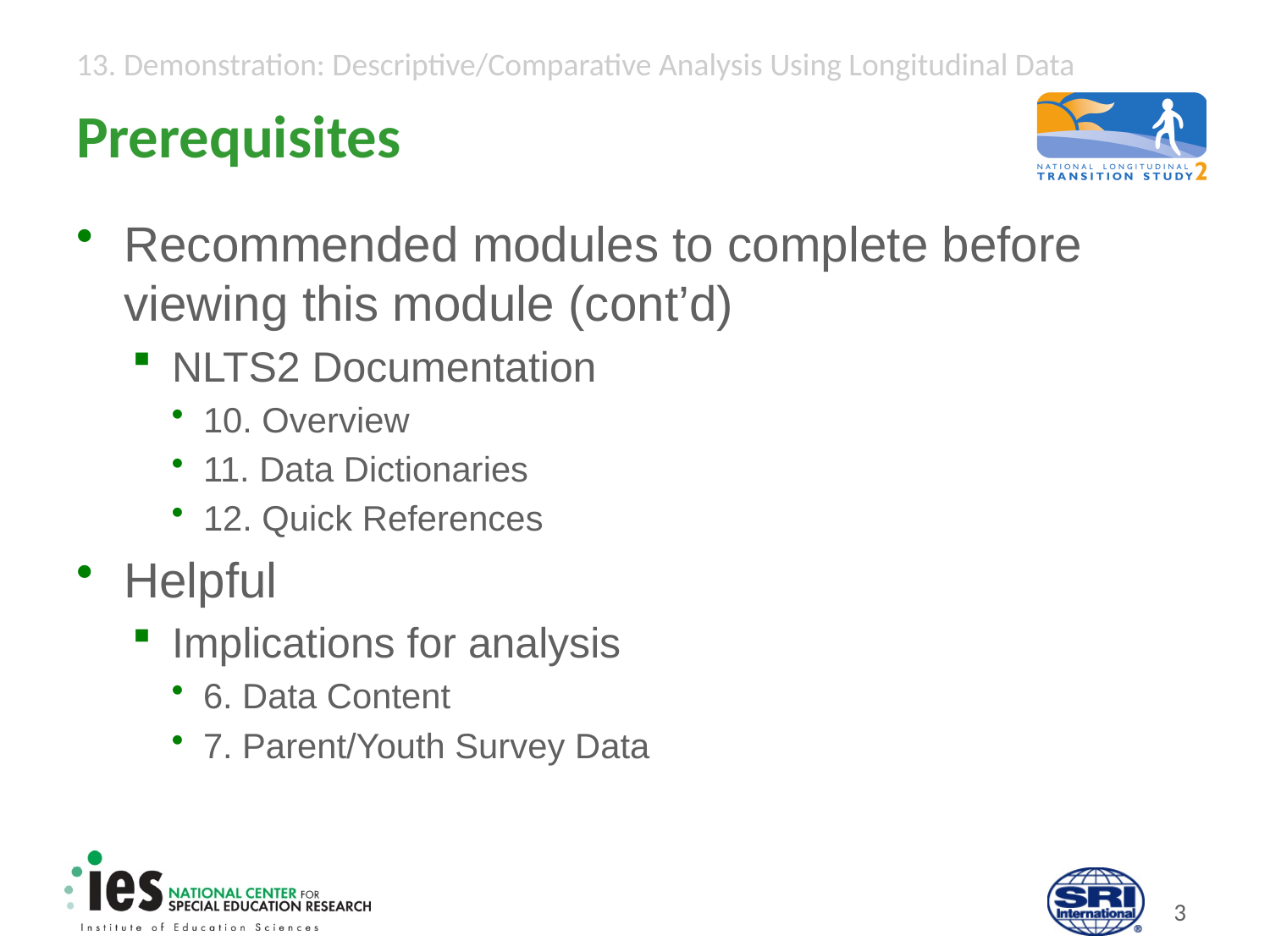

# Prerequisites
Recommended modules to complete before viewing this module (cont’d)
NLTS2 Documentation
10. Overview
11. Data Dictionaries
12. Quick References
Helpful
Implications for analysis
6. Data Content
7. Parent/Youth Survey Data

3